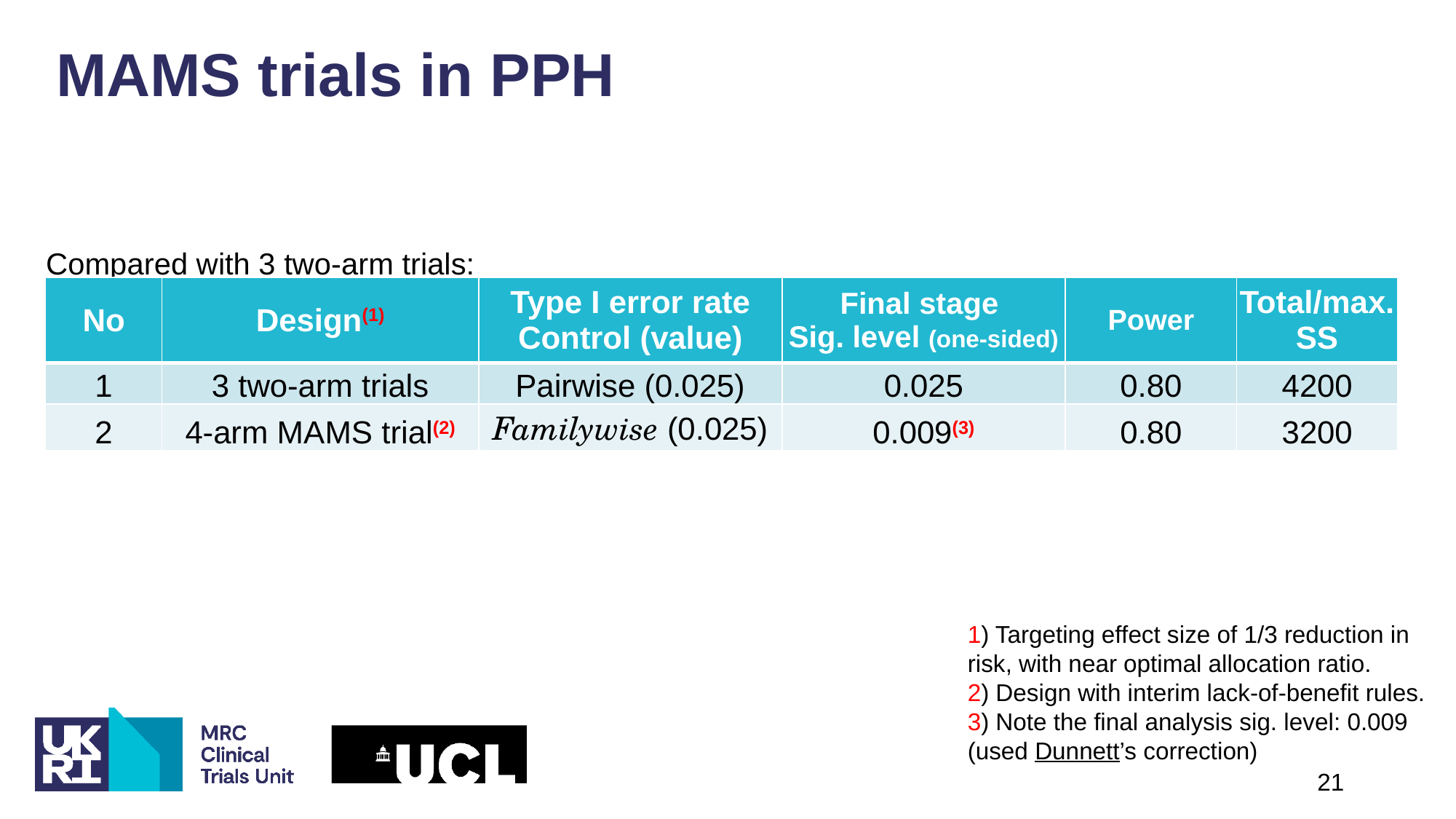

# MAMS trials in PPH
Compared with 3 two-arm trials:

| No | Design(1) | Type I error rate Control (value) | Final stage Sig. level (one-sided) | Power | Total/max. SS |
| --- | --- | --- | --- | --- | --- |
| 1 | 3 two-arm trials | Pairwise (0.025) | 0.025 | 0.80 | 4200 |
| 2 | 4-arm MAMS trial(2) | Familywise (0.025) | 0.009(3) | 0.80 | 3200 |
1) Targeting effect size of 1/3 reduction in risk, with near optimal allocation ratio.
2) Design with interim lack-of-benefit rules.
3) Note the final analysis sig. level: 0.009 (used Dunnett’s correction)

21